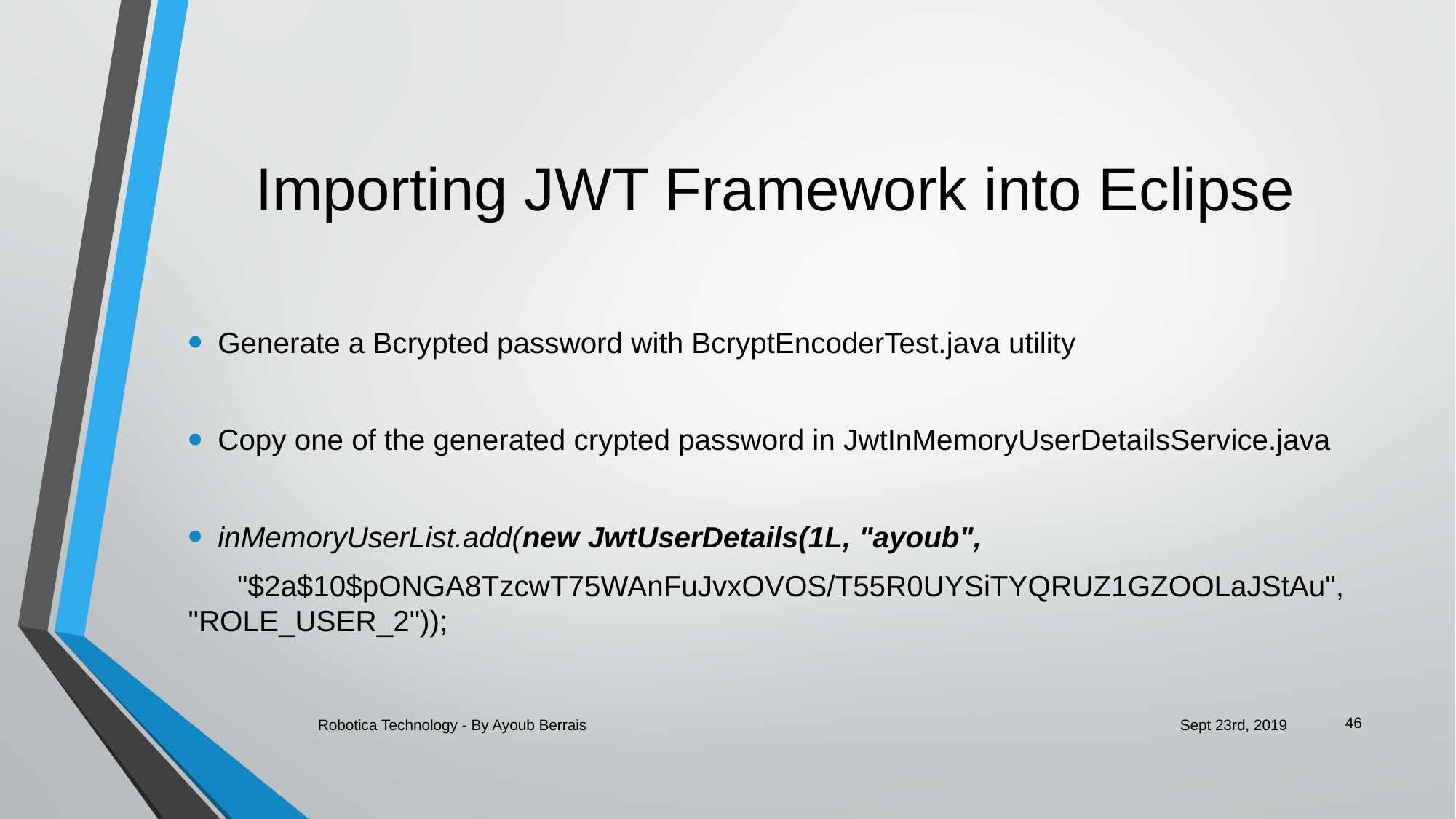

# Importing JWT Framework into Eclipse
Generate a Bcrypted password with BcryptEncoderTest.java utility

Copy one of the generated crypted password in JwtInMemoryUserDetailsService.java

inMemoryUserList.add(new JwtUserDetails(1L, "ayoub",
      "$2a$10$pONGA8TzcwT75WAnFuJvxOVOS/T55R0UYSiTYQRUZ1GZOOLaJStAu", "ROLE_USER_2"));

46
Robotica Technology - By Ayoub Berrais
Sept 23rd, 2019